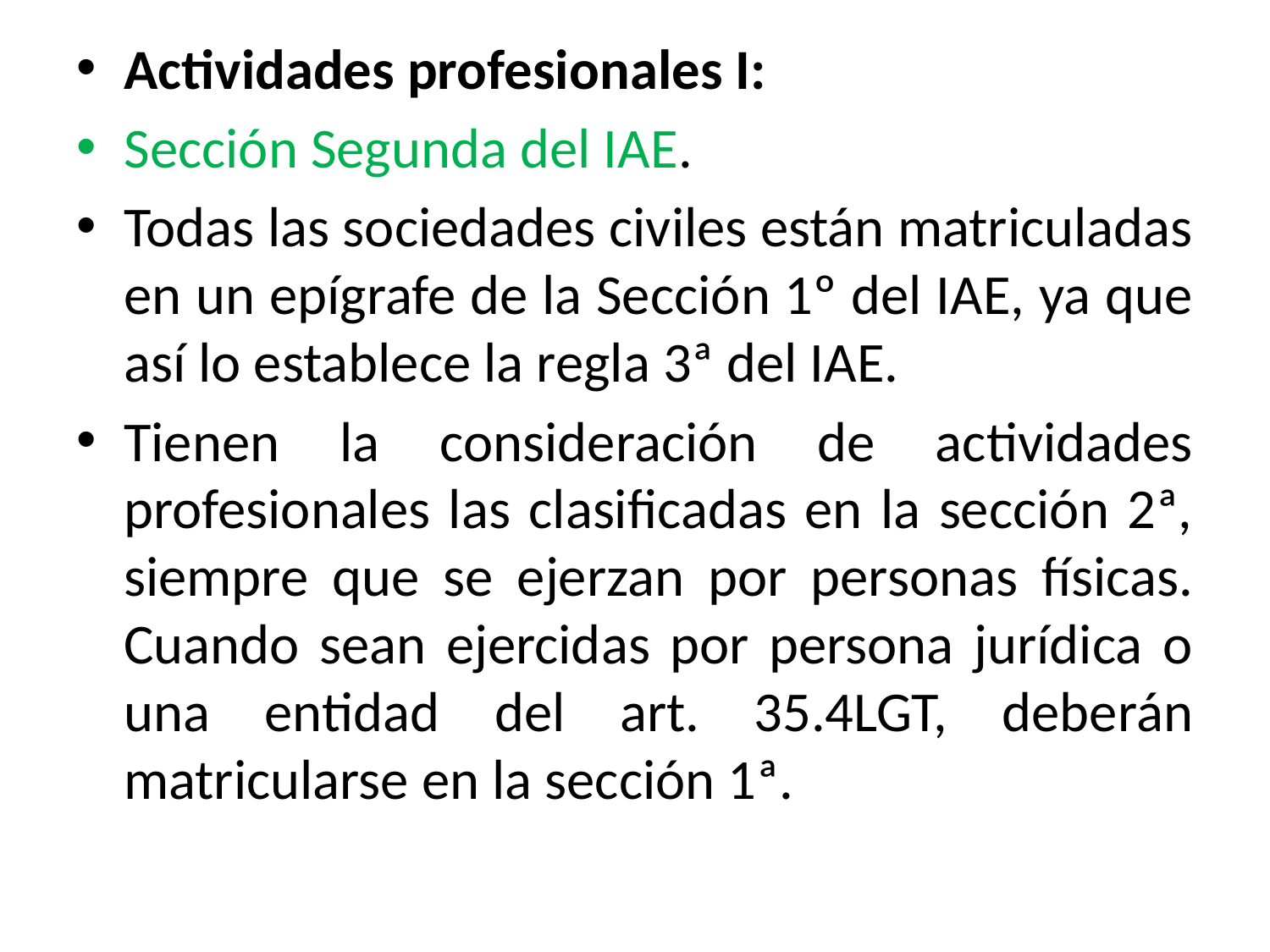

Actividades profesionales I:
Sección Segunda del IAE.
Todas las sociedades civiles están matriculadas en un epígrafe de la Sección 1º del IAE, ya que así lo establece la regla 3ª del IAE.
Tienen la consideración de actividades profesionales las clasificadas en la sección 2ª, siempre que se ejerzan por personas físicas. Cuando sean ejercidas por persona jurídica o una entidad del art. 35.4LGT, deberán matricularse en la sección 1ª.